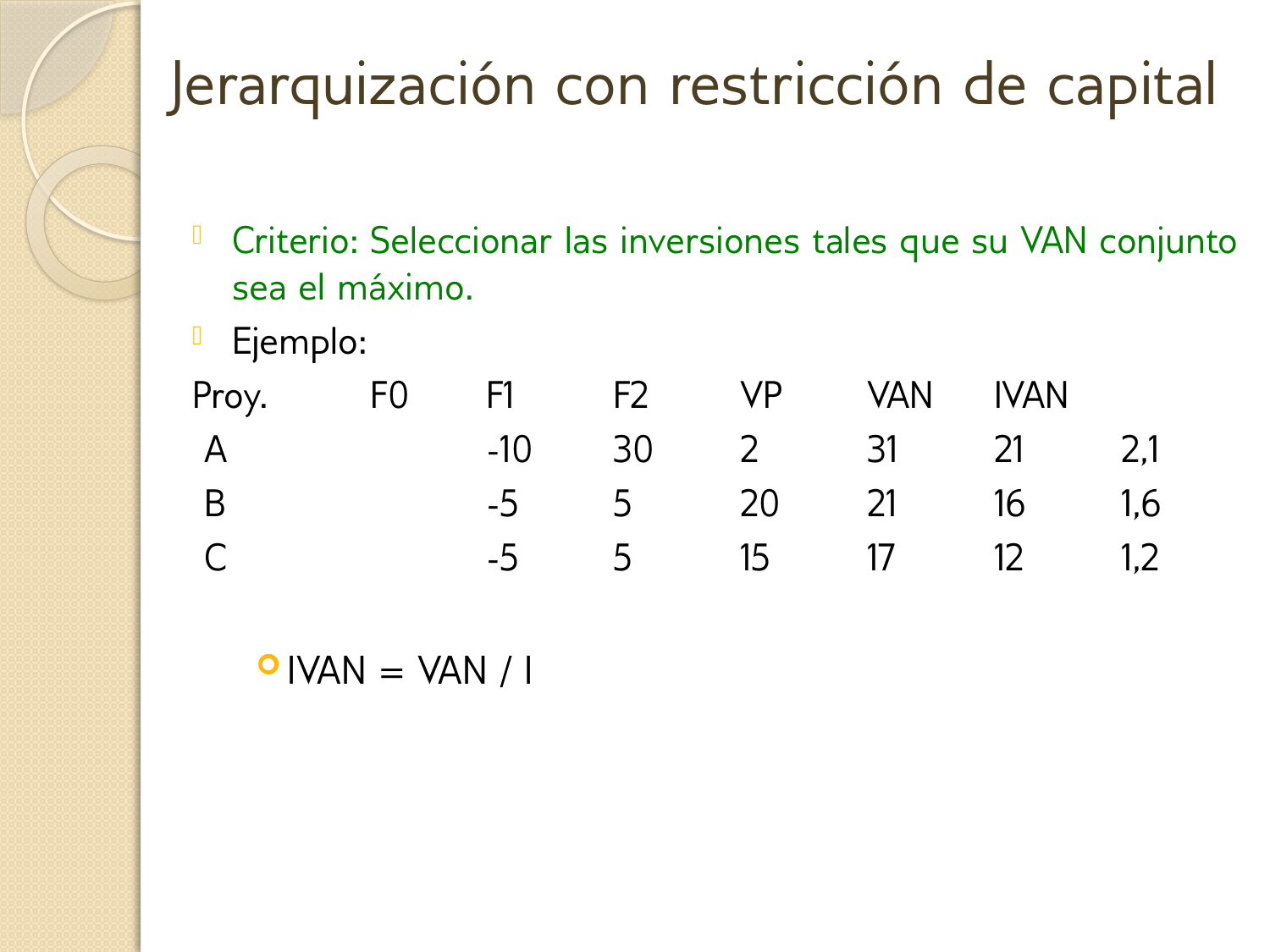

# Jerarquización con restricción de capital
Criterio: Seleccionar las inversiones tales que su VAN conjunto sea el máximo.
Ejemplo:
Proy.	 F0	F1	F2	VP	VAN	IVAN
 A			-10	30	2	31	21	2,1
 B			-5	5	20	21	16	1,6
 C			-5	5 	15	17	12	1,2

IVAN = VAN / I